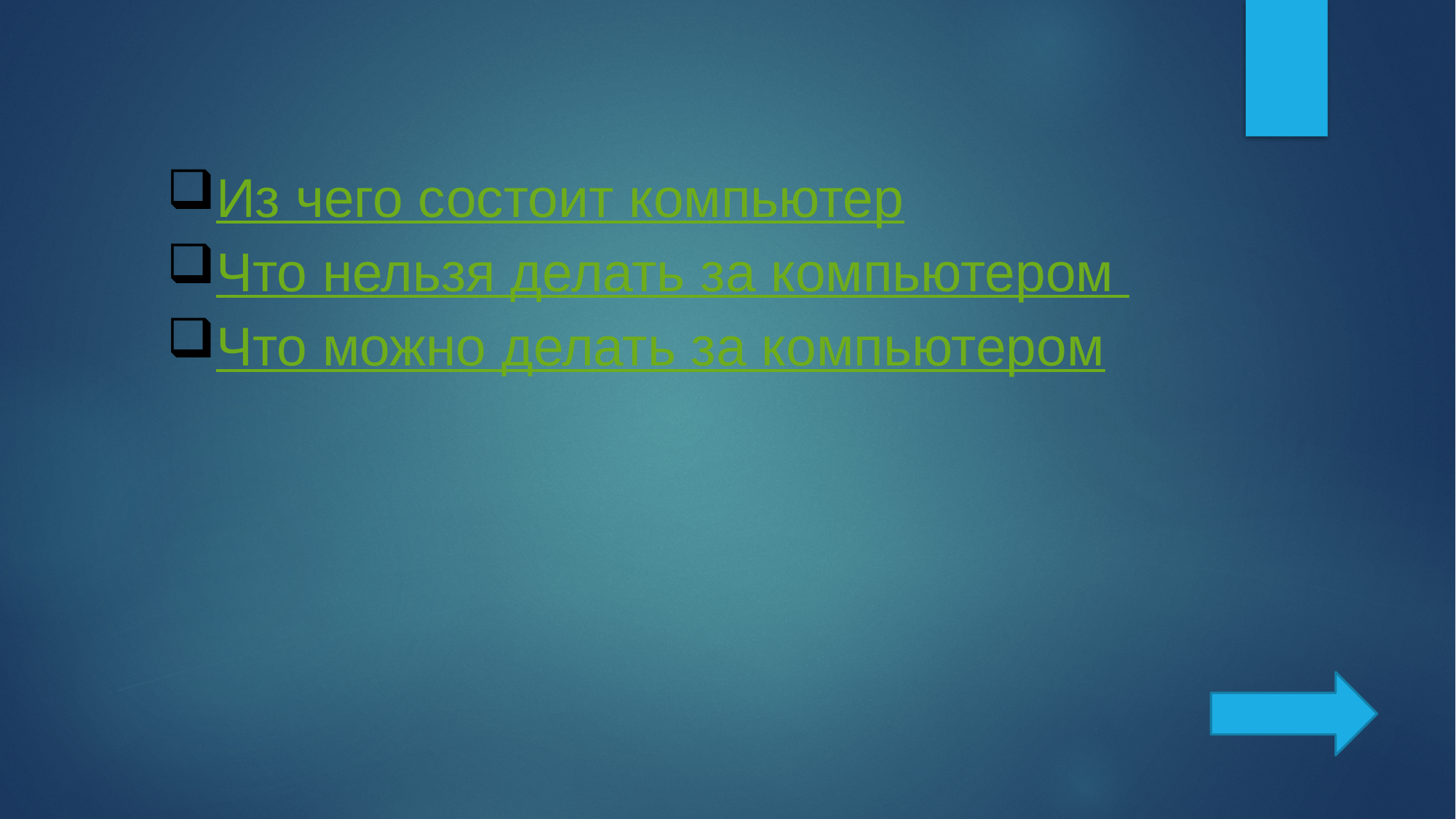

#
Из чего состоит компьютер
Что нельзя делать за компьютером
Что можно делать за компьютером